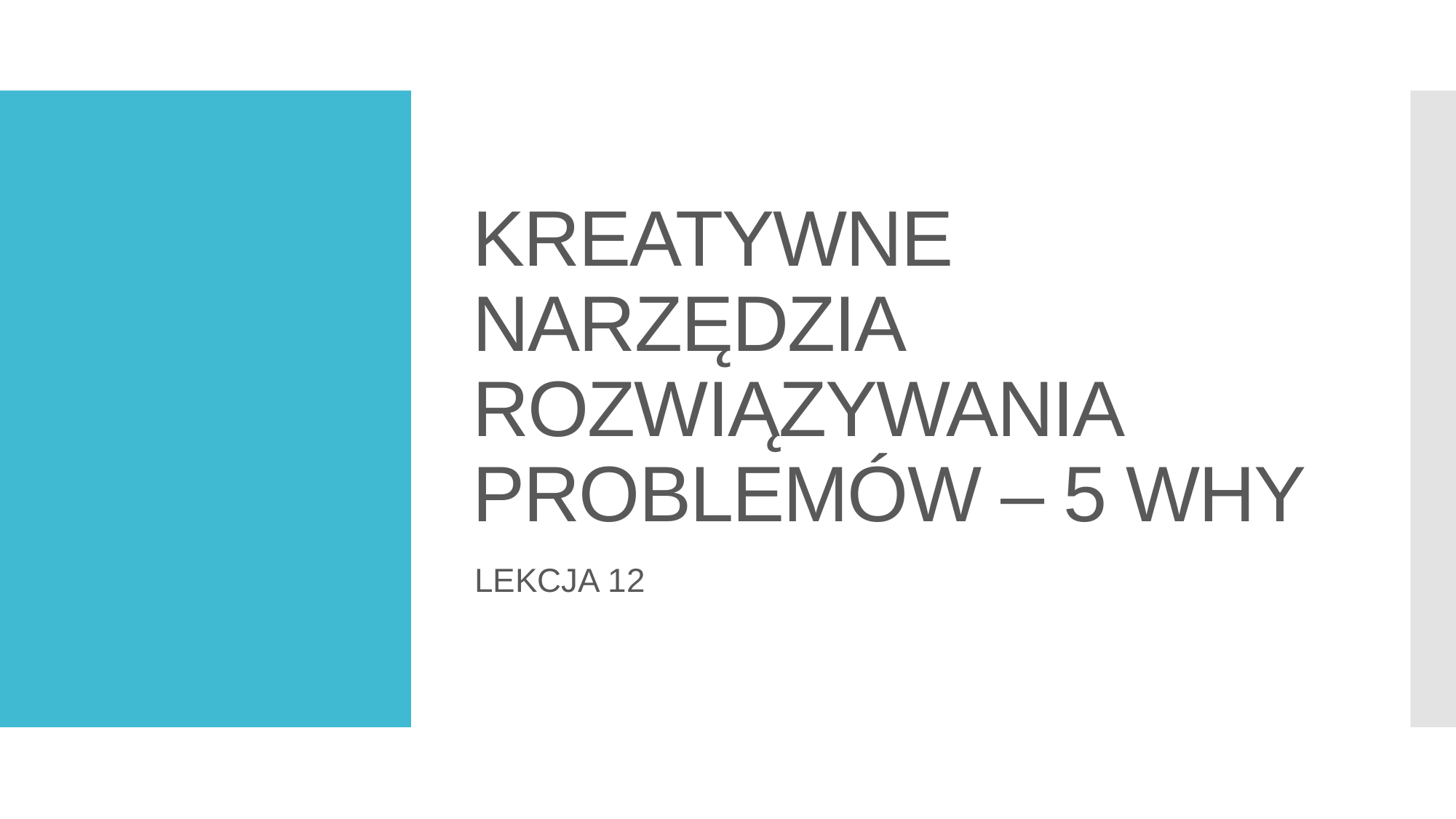

# KREATYWNE NARZĘDZIA ROZWIĄZYWANIA PROBLEMÓW – 5 WHY
LEKCJA 12